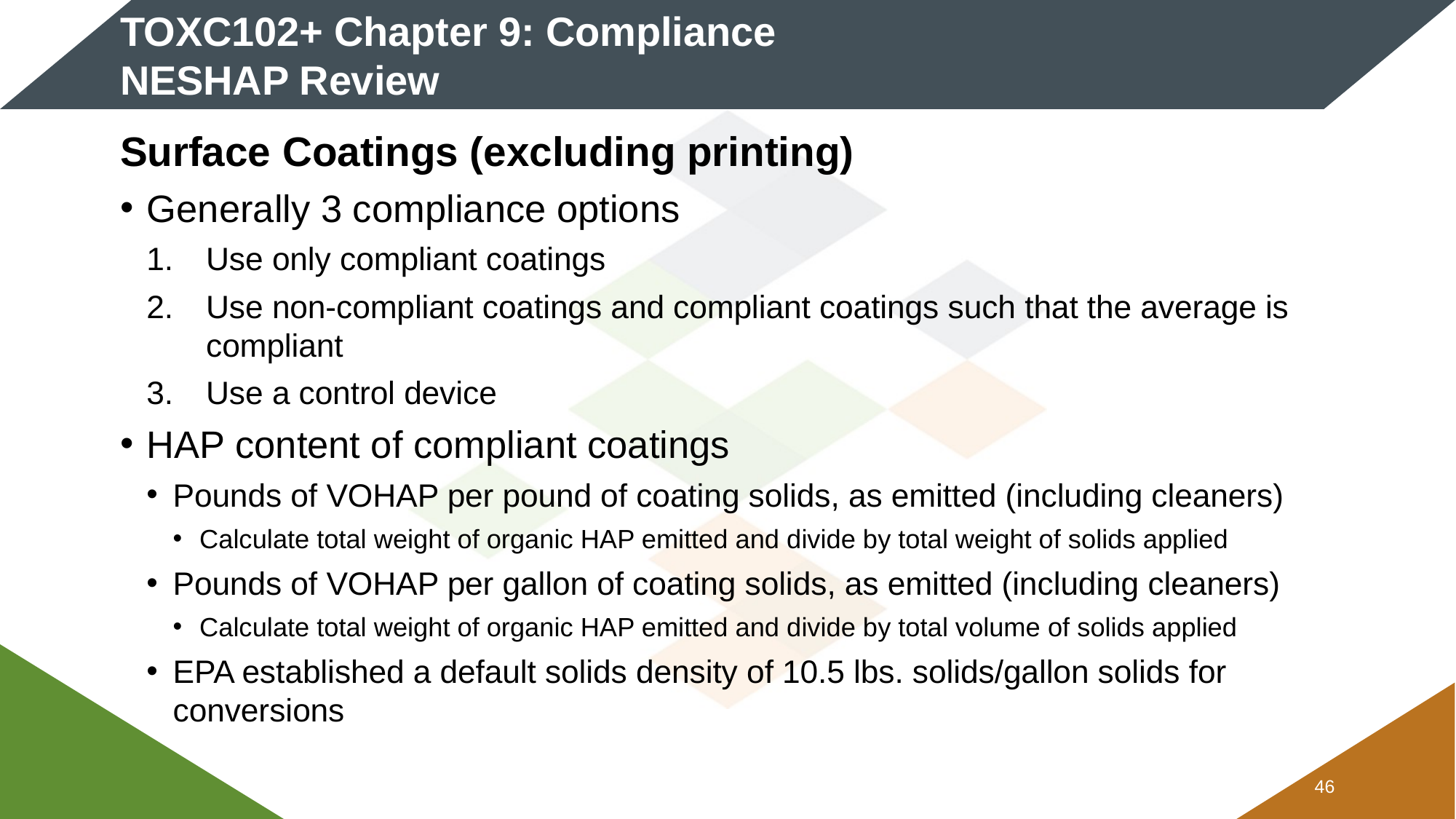

# TOXC102+ Chapter 9: Compliance NESHAP Review
Surface Coatings (excluding printing)
Generally 3 compliance options
Use only compliant coatings
Use non-compliant coatings and compliant coatings such that the average is compliant
Use a control device
HAP content of compliant coatings
Pounds of VOHAP per pound of coating solids, as emitted (including cleaners)
Calculate total weight of organic HAP emitted and divide by total weight of solids applied
Pounds of VOHAP per gallon of coating solids, as emitted (including cleaners)
Calculate total weight of organic HAP emitted and divide by total volume of solids applied
EPA established a default solids density of 10.5 lbs. solids/gallon solids for conversions
46